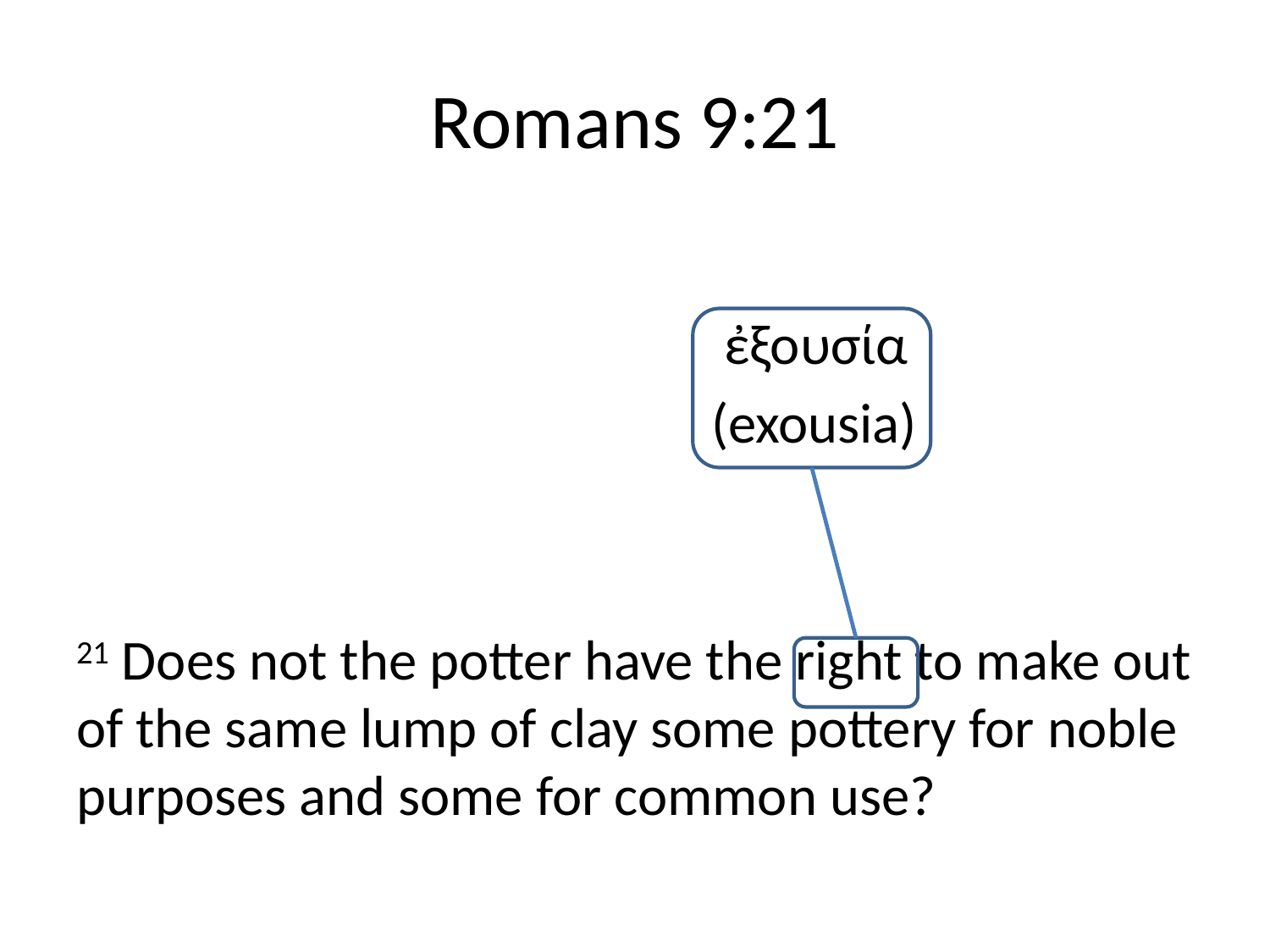

# Romans 9:21

					 ἐξουσία
					(exousia)

21 Does not the potter have the right to make out of the same lump of clay some pottery for noble purposes and some for common use?